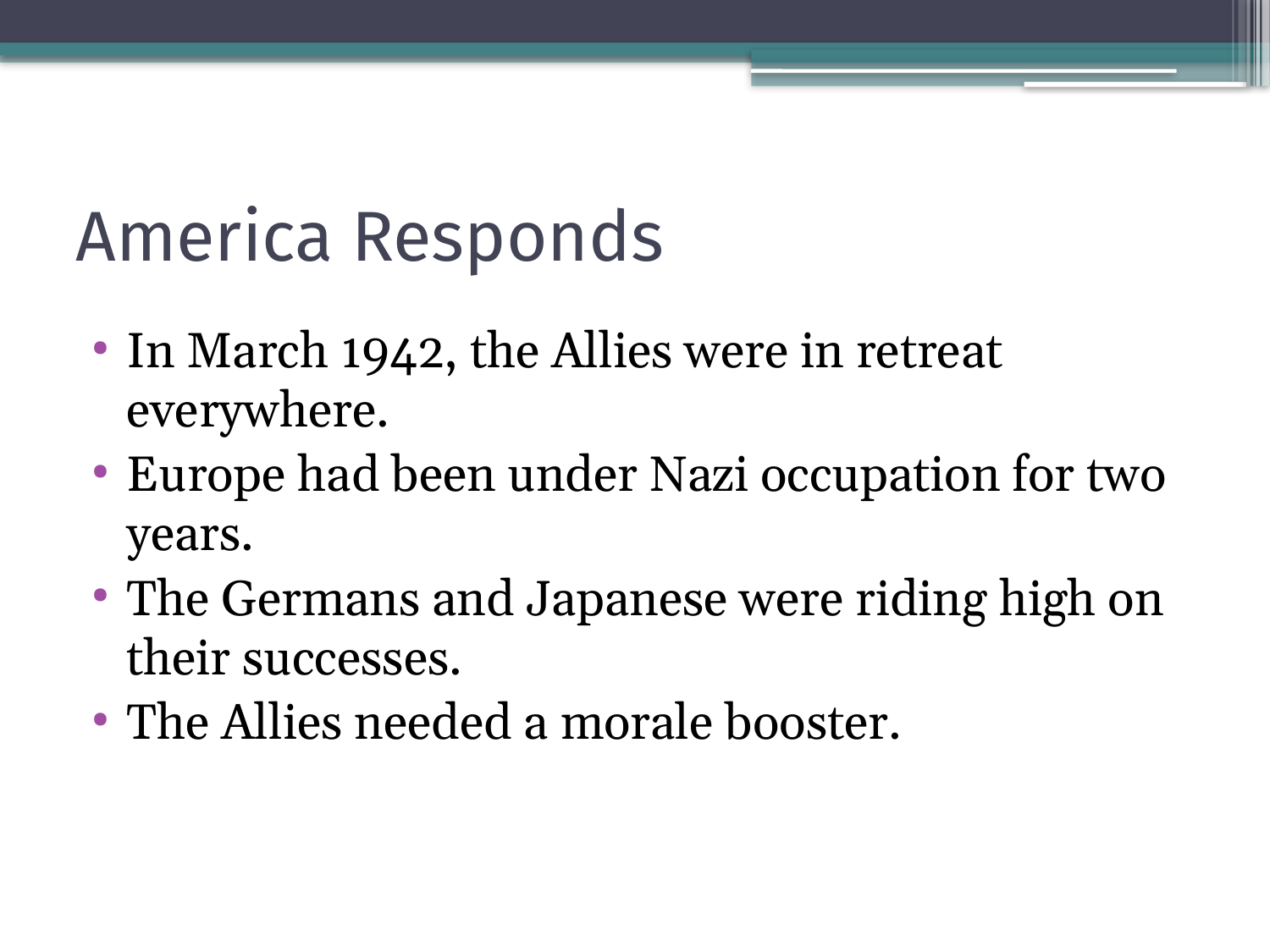

# America Responds
In March 1942, the Allies were in retreat everywhere.
Europe had been under Nazi occupation for two years.
The Germans and Japanese were riding high on their successes.
The Allies needed a morale booster.